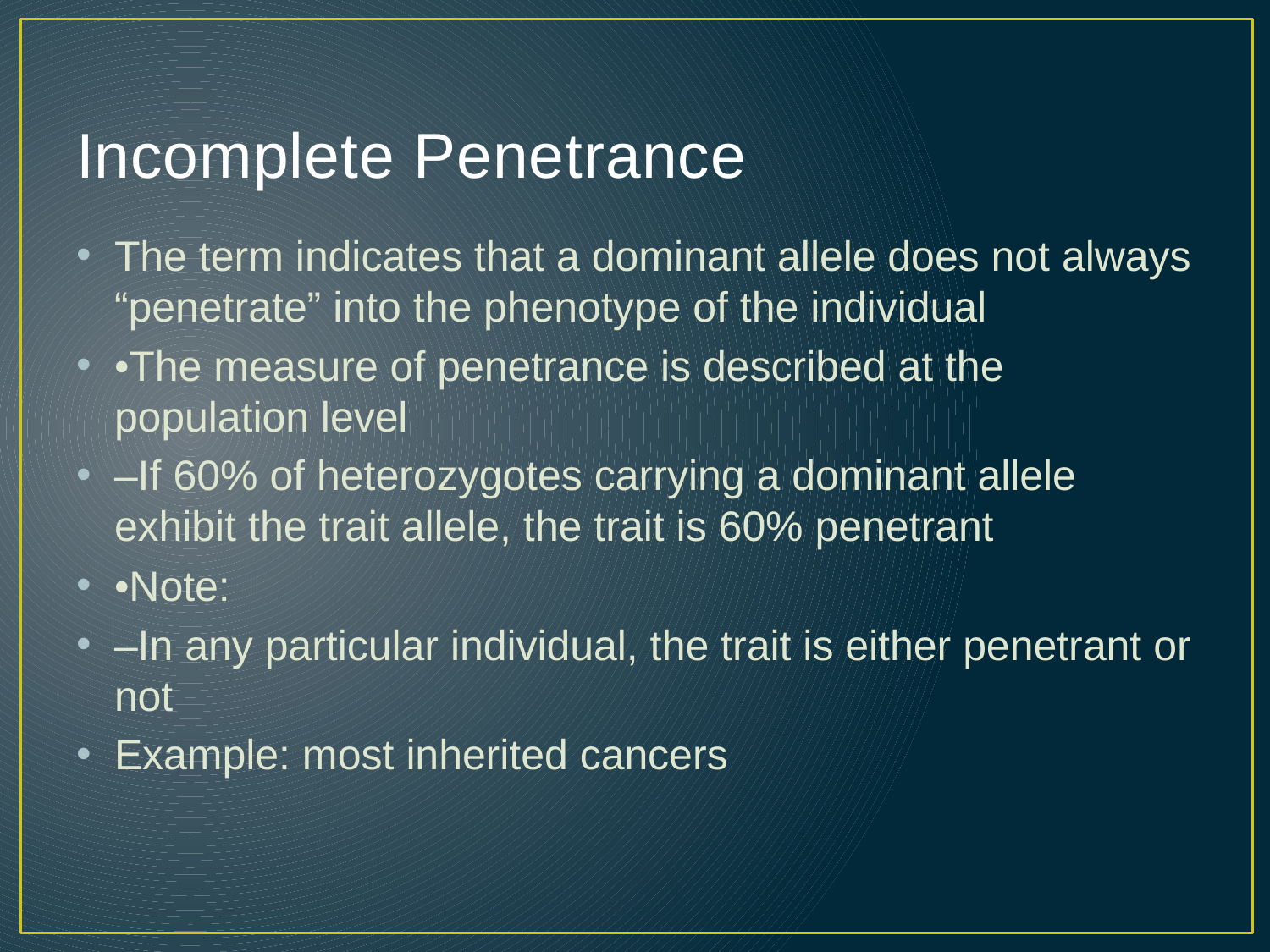

# Incomplete Penetrance
The term indicates that a dominant allele does not always “penetrate” into the phenotype of the individual
•The measure of penetrance is described at the population level
–If 60% of heterozygotes carrying a dominant allele exhibit the trait allele, the trait is 60% penetrant
•Note:
–In any particular individual, the trait is either penetrant or not
Example: most inherited cancers